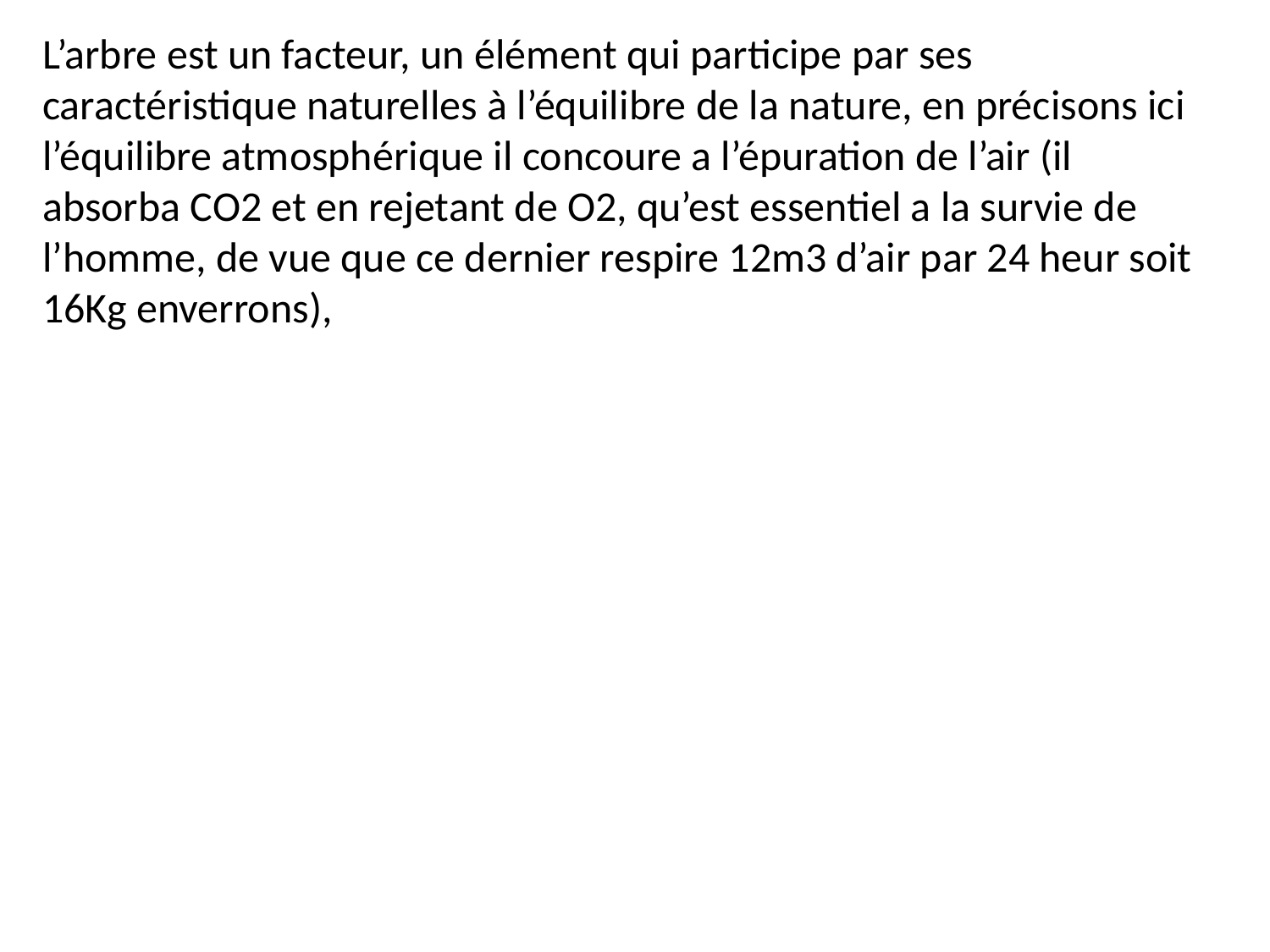

# L’arbre est un facteur, un élément qui participe par ses caractéristique naturelles à l’équilibre de la nature, en précisons ici l’équilibre atmosphérique il concoure a l’épuration de l’air (il absorba CO2 et en rejetant de O2, qu’est essentiel a la survie de l’homme, de vue que ce dernier respire 12m3 d’air par 24 heur soit 16Kg enverrons),